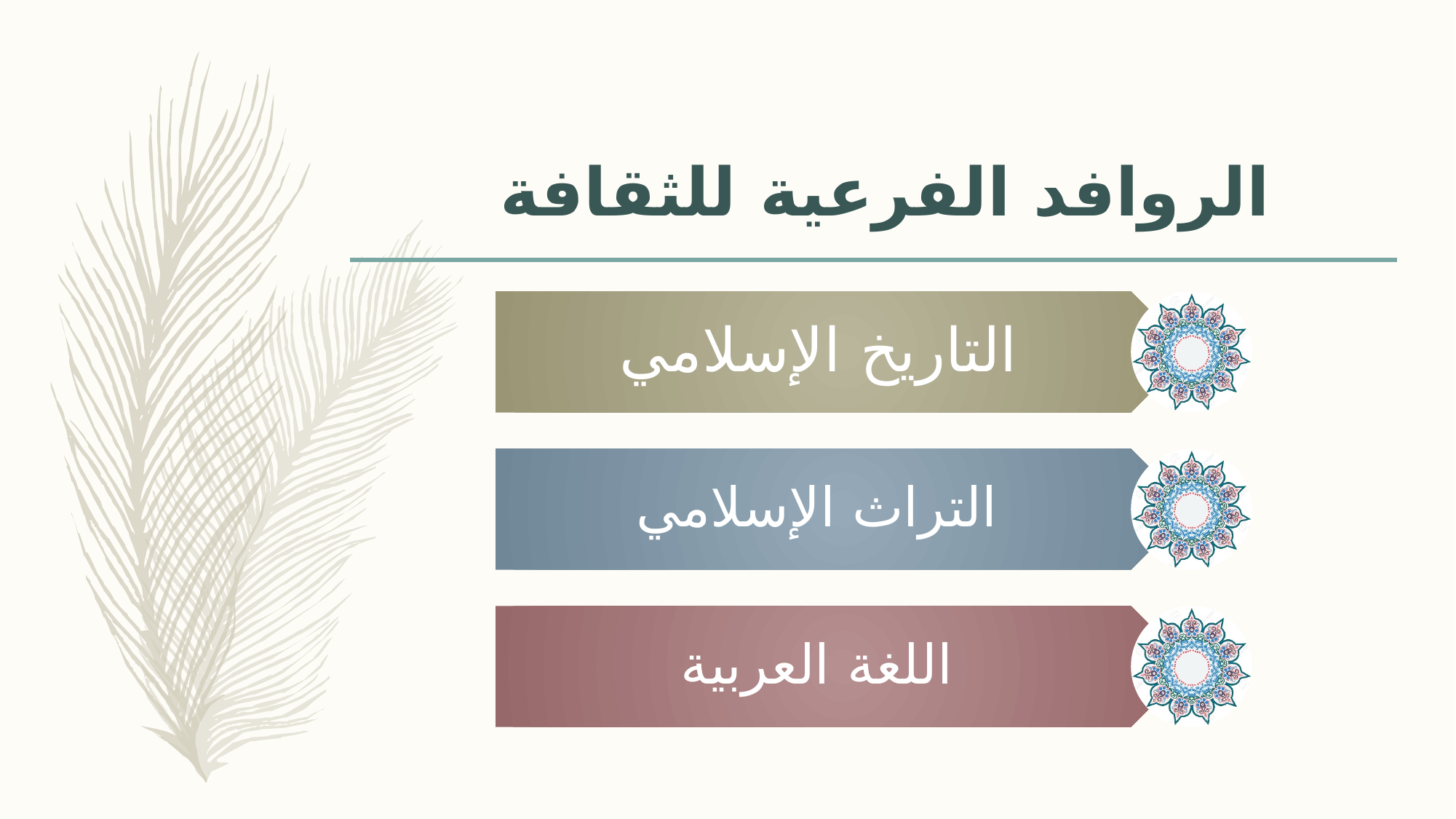

# الروافد الفرعية للثقافة
التاريخ الإسلامي
التراث الإسلامي
اللغة العربية